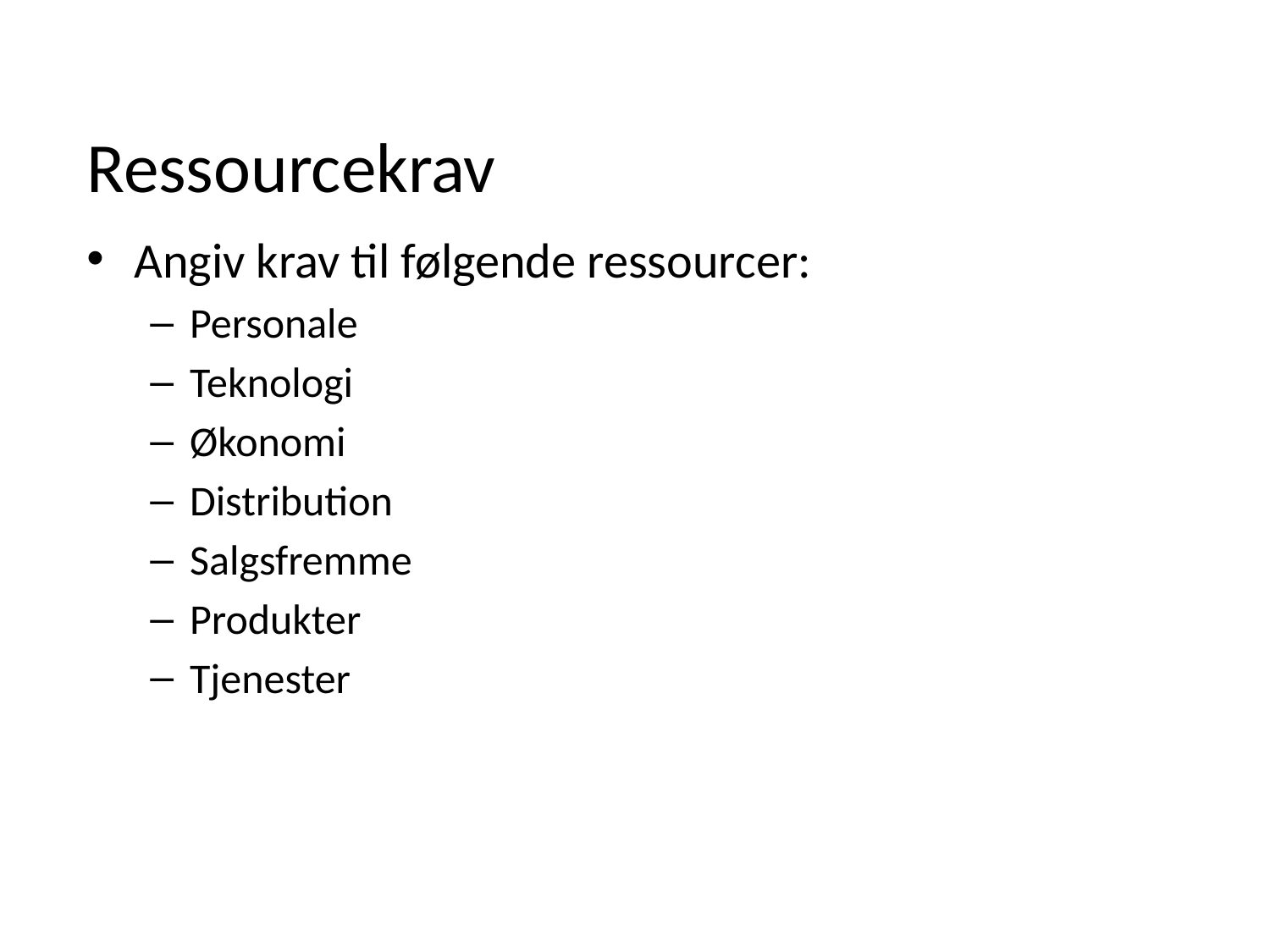

# Ressourcekrav
Angiv krav til følgende ressourcer:
Personale
Teknologi
Økonomi
Distribution
Salgsfremme
Produkter
Tjenester